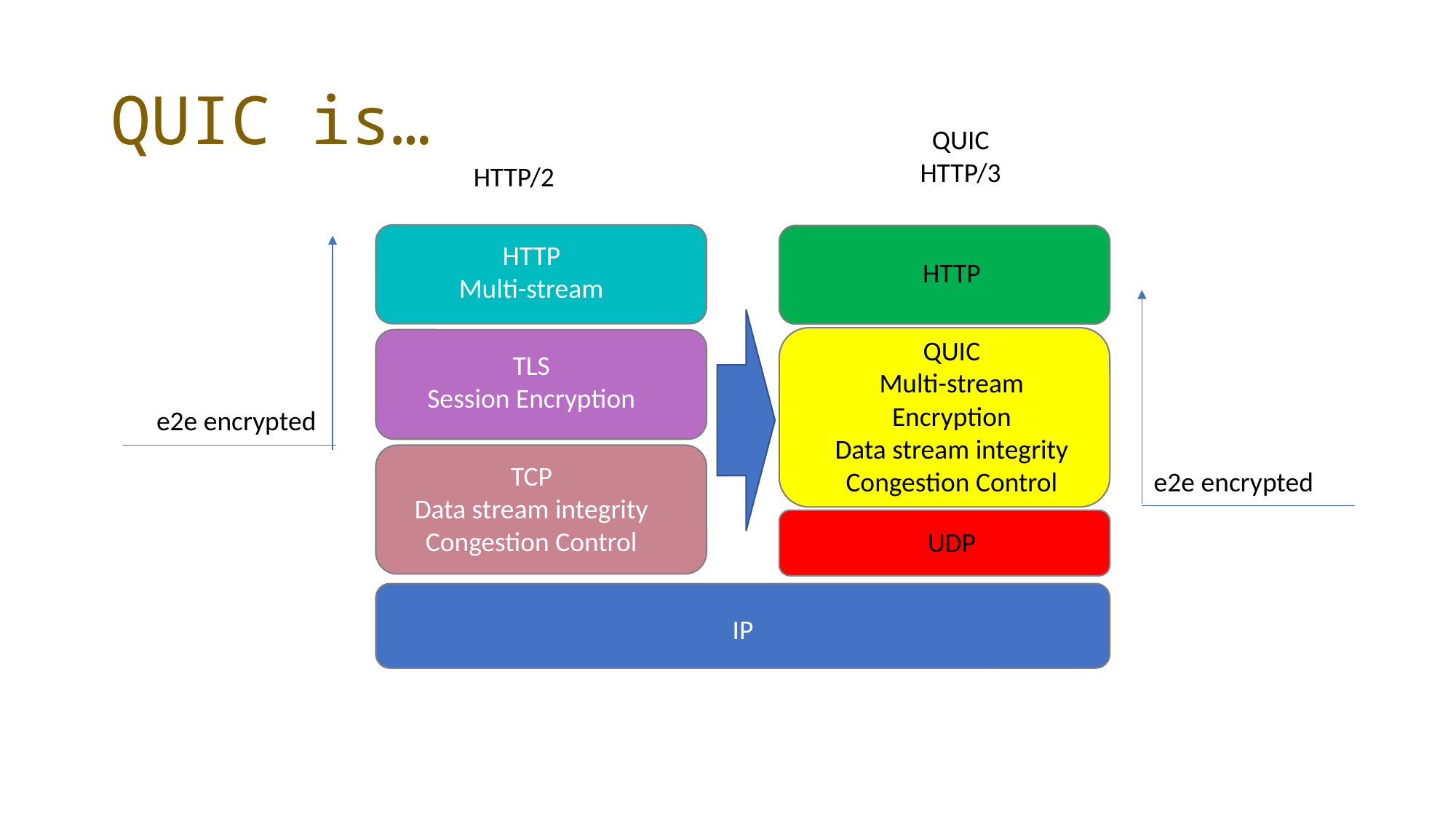

# QUIC is…
QUIC
HTTP/3
HTTP/2

HTTP
Multi-stream
HTTP

QUIC
Multi-stream
Encryption
Data stream integrity
Congestion Control

TLS
Session Encryption
e2e encrypted

TCP
Data stream integrity
Congestion Control
e2e encrypted

UDP

IP